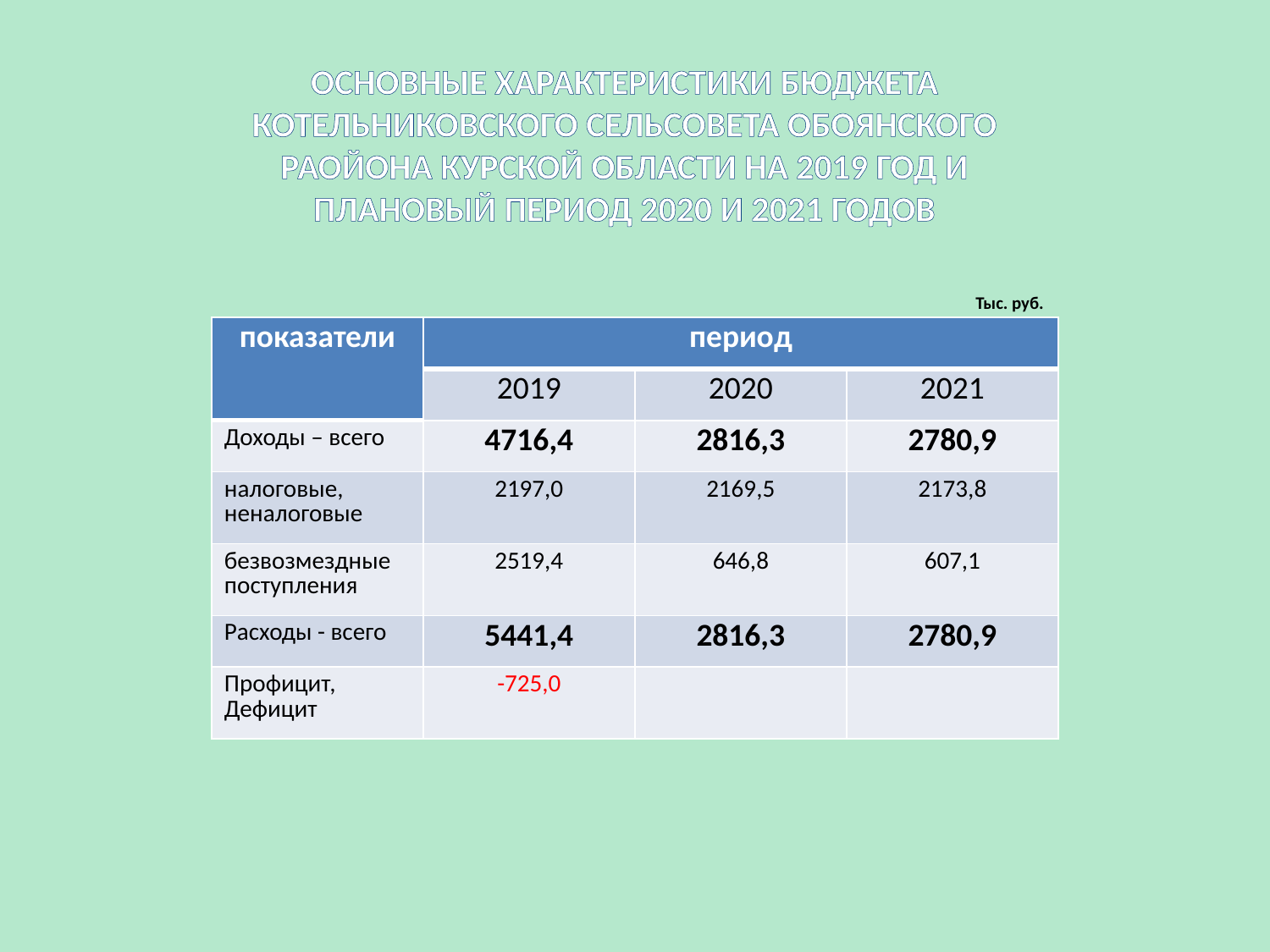

ОСНОВНЫЕ ХАРАКТЕРИСТИКИ БЮДЖЕТА КОТЕЛЬНИКОВСКОГО СЕЛЬСОВЕТА ОБОЯНСКОГО РАОЙОНА КУРСКОЙ ОБЛАСТИ НА 2019 ГОД И ПЛАНОВЫЙ ПЕРИОД 2020 И 2021 ГОДОВ
Тыс. руб.
| показатели | период |  |  |
| --- | --- | --- | --- |
|  | 2019 | 2020 | 2021 |
| Доходы – всего | 4716,4 | 2816,3 | 2780,9 |
| налоговые, неналоговые | 2197,0 | 2169,5 | 2173,8 |
| безвозмездные поступления | 2519,4 | 646,8 | 607,1 |
| Расходы - всего | 5441,4 | 2816,3 | 2780,9 |
| Профицит, Дефицит | -725,0 |  |  |